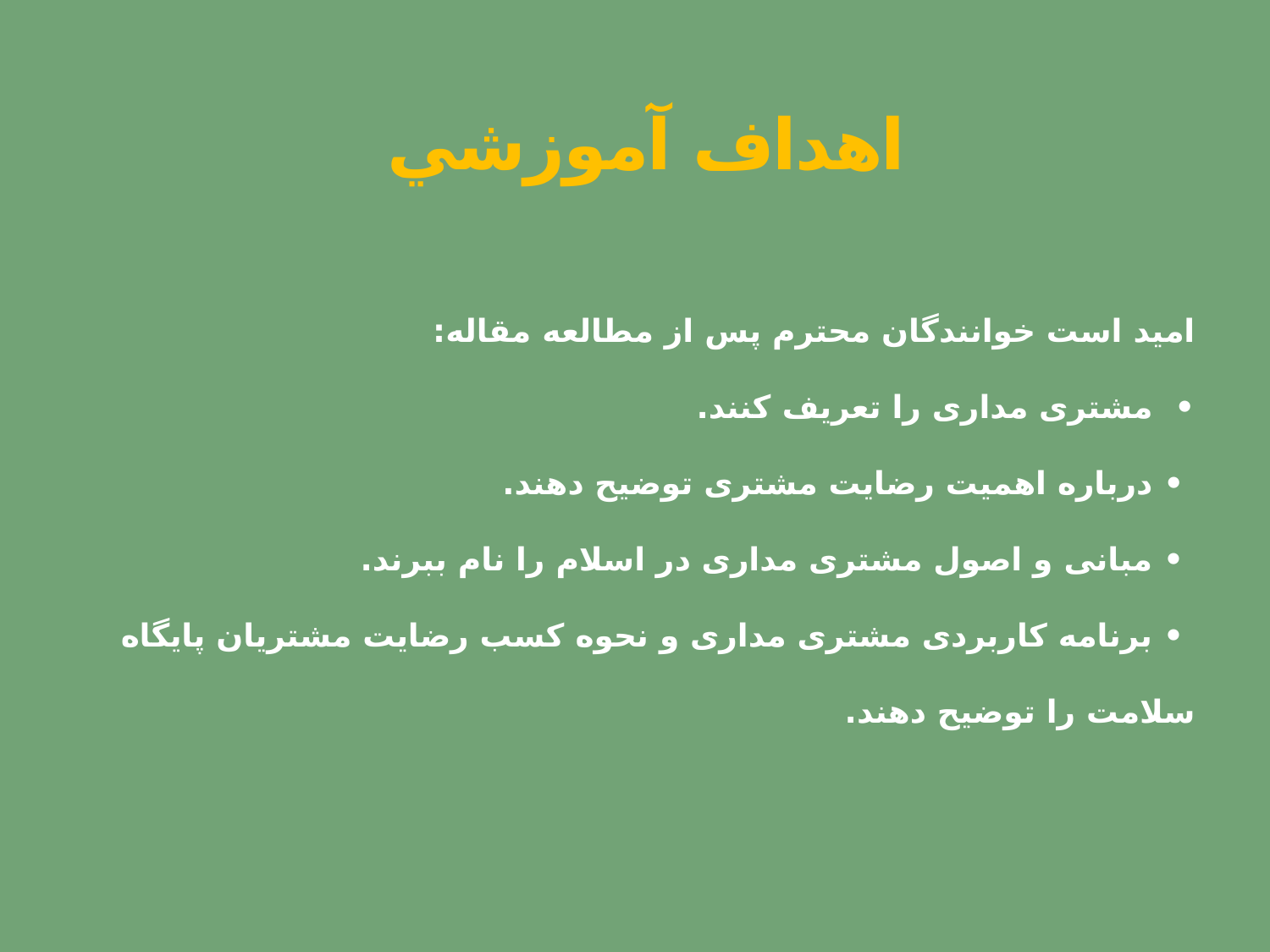

# اهداف آموزشي
اميد است خوانندگان محترم پس از مطالعه مقاله:
•  مشتری مداری را تعریف کنند.
 • درباره اهميت رضایت مشتری توضيح دهند.
 • مبانی و اصول مشتری مداری در اسلام را نام ببرند.
 • برنامه کاربردی مشتری مداری و نحوه کسب رضایت مشتریان پایگاه سلامت را توضيح دهند.